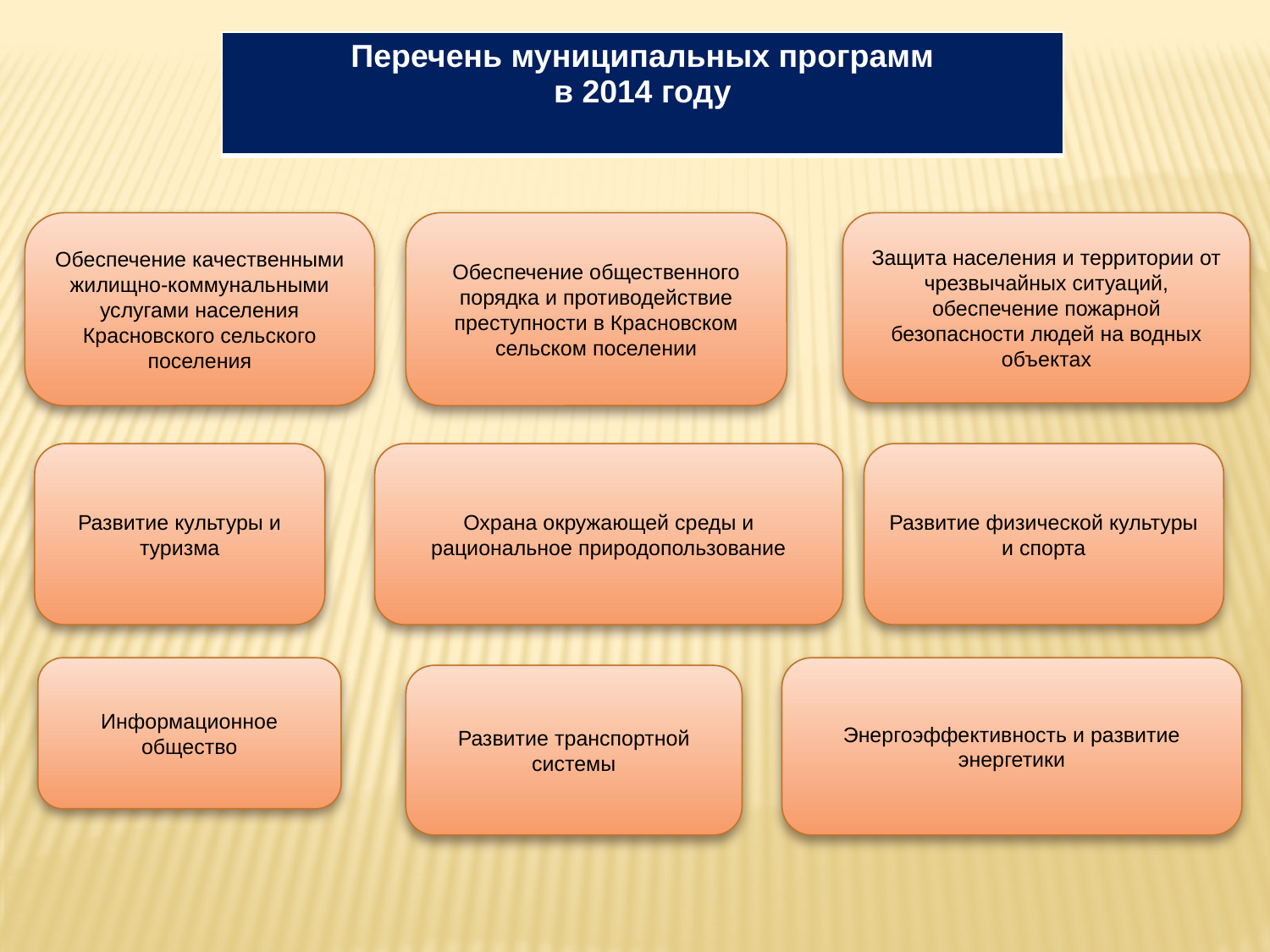

| Перечень муниципальных программ в 2014 году |
| --- |

Обеспечение качественными жилищно-коммунальными услугами населения Красновского сельского поселения

Обеспечение общественного порядка и противодействие преступности в Красновском сельском поселении
Защита населения и территории от чрезвычайных ситуаций, обеспечение пожарной безопасности людей на водных объектах
Развитие культуры и туризма
Охрана окружающей среды и рациональное природопользование
Развитие физической культуры и спорта
Информационное общество
Энергоэффективность и развитие энергетики
Развитие транспортной системы